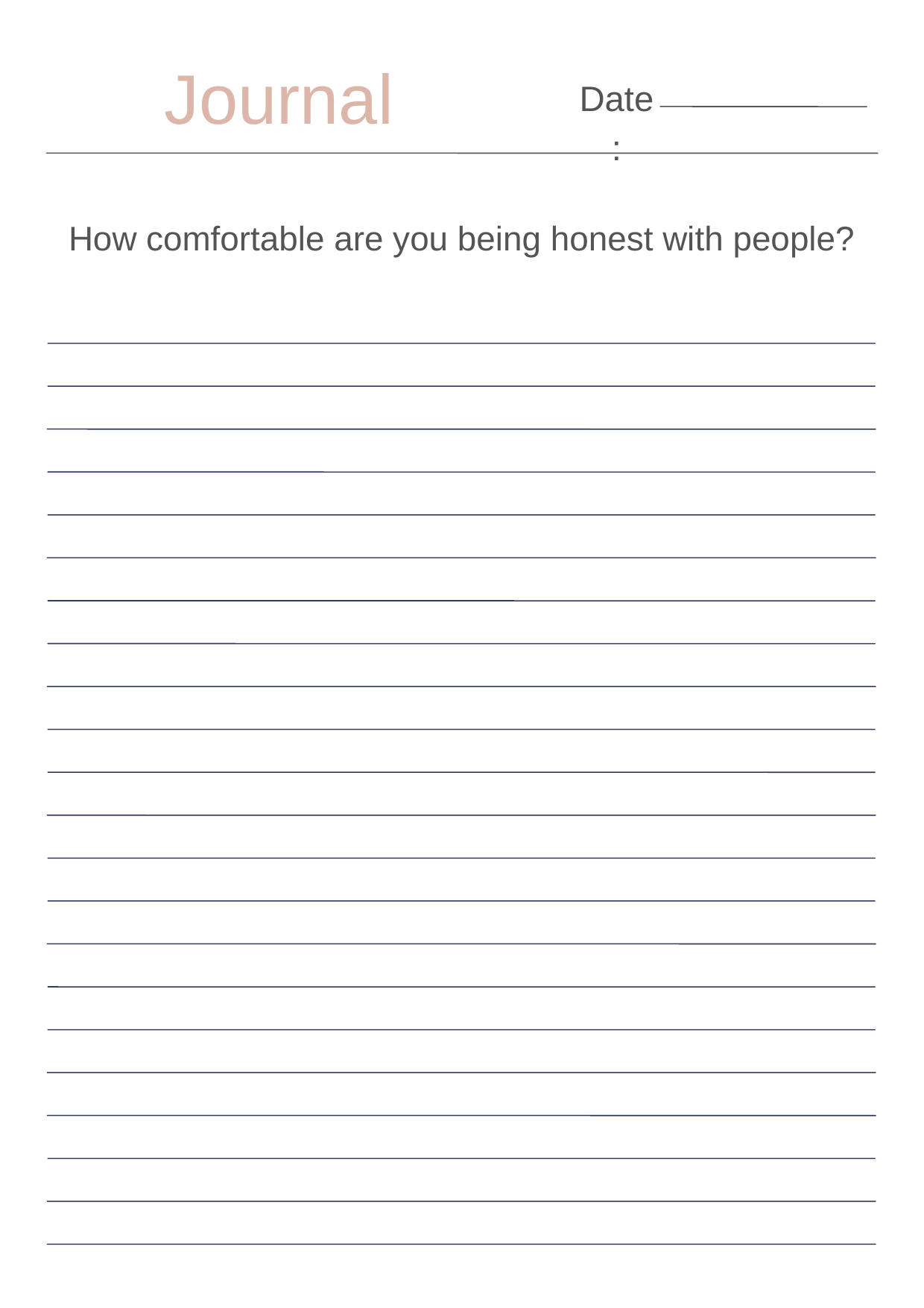

Journal
Date:

How comfortable are you being honest with people?